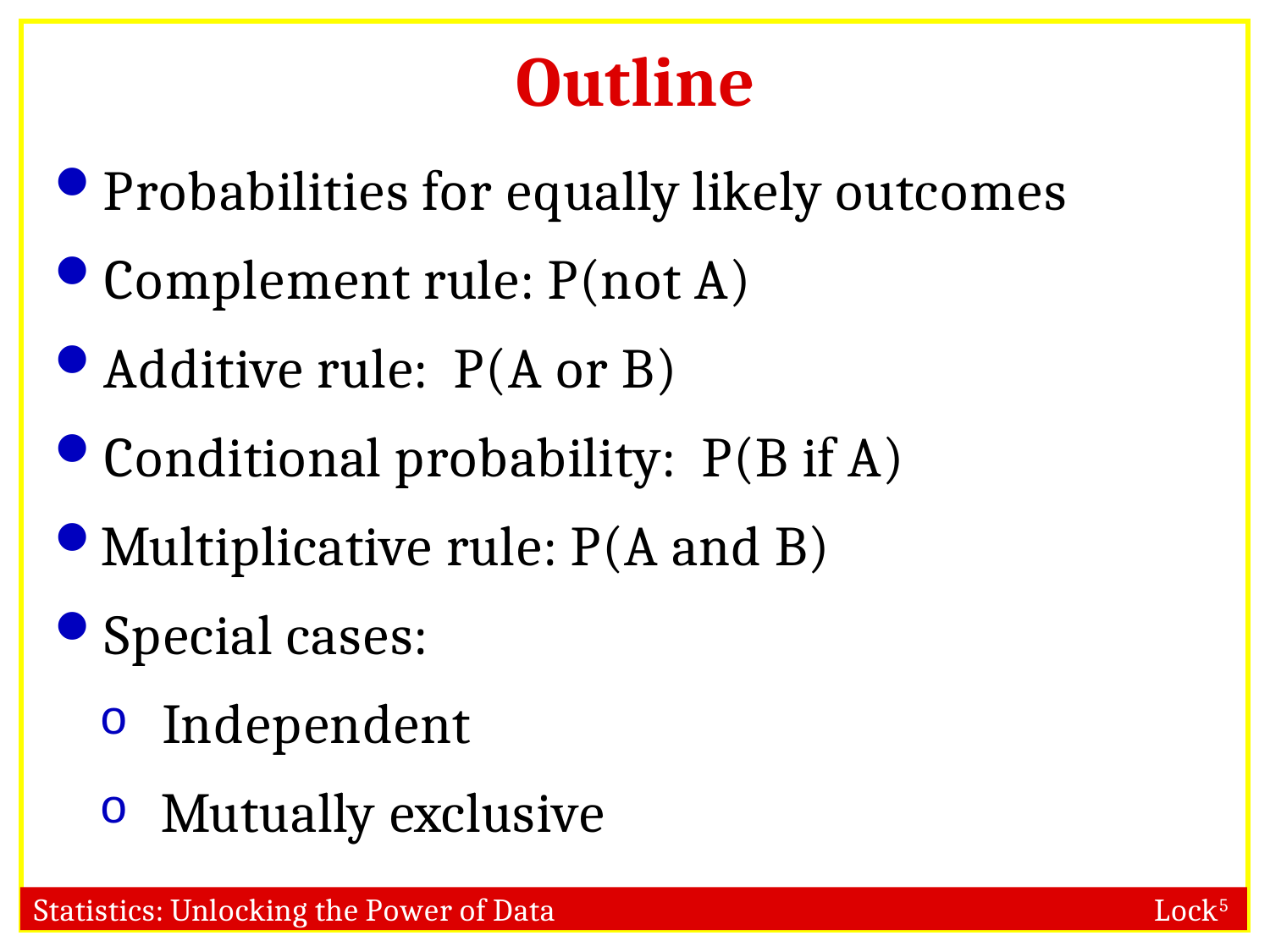

# Outline
Probabilities for equally likely outcomes
Complement rule: P(not A)
Additive rule:  P(A or B)
Conditional probability:  P(B if A)
Multiplicative rule: P(A and B)
Special cases:
Independent
Mutually exclusive